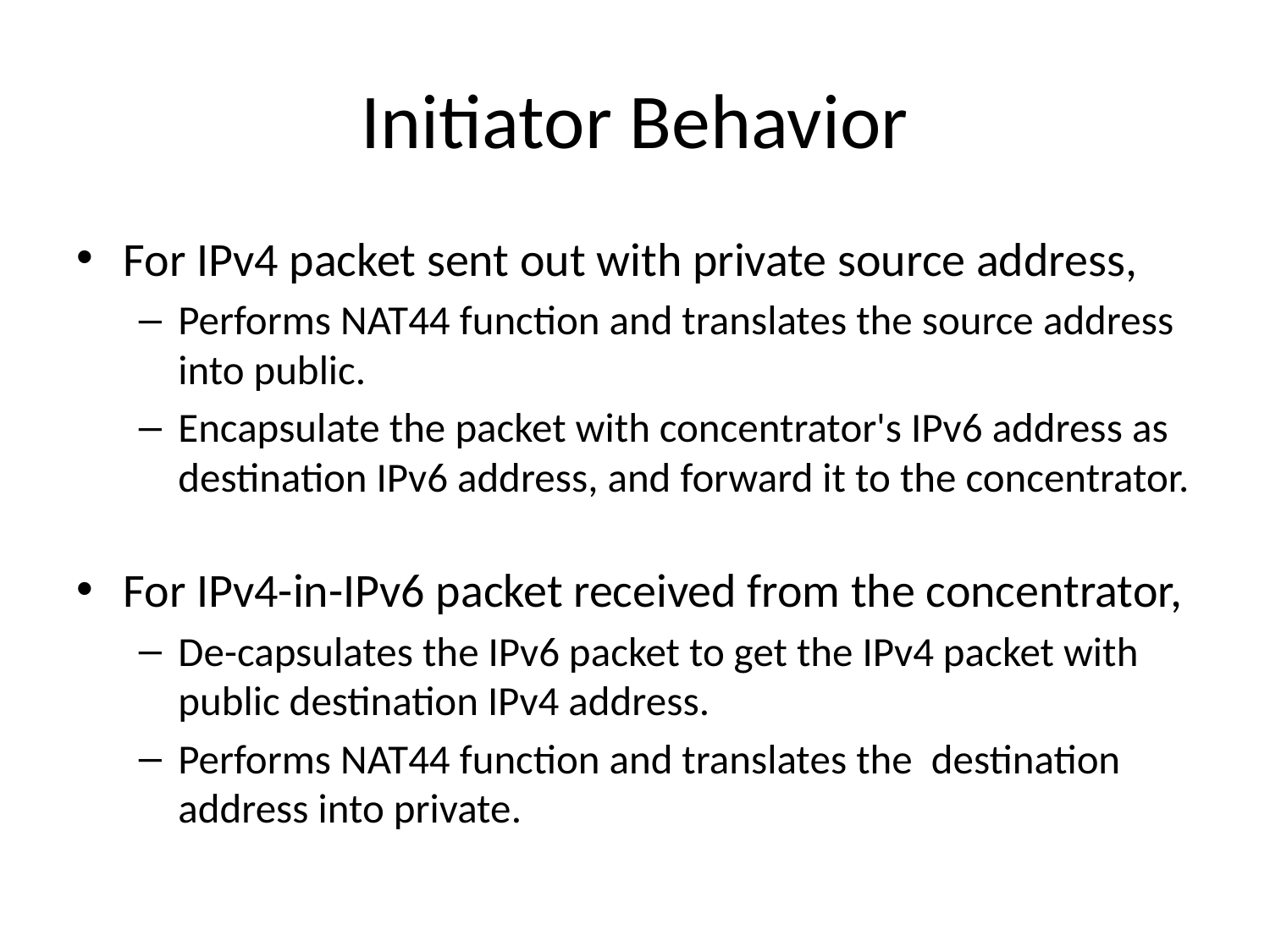

# Initiator Behavior
For IPv4 packet sent out with private source address,
Performs NAT44 function and translates the source address into public.
Encapsulate the packet with concentrator's IPv6 address as destination IPv6 address, and forward it to the concentrator.
For IPv4-in-IPv6 packet received from the concentrator,
De-capsulates the IPv6 packet to get the IPv4 packet with public destination IPv4 address.
Performs NAT44 function and translates the  destination address into private.